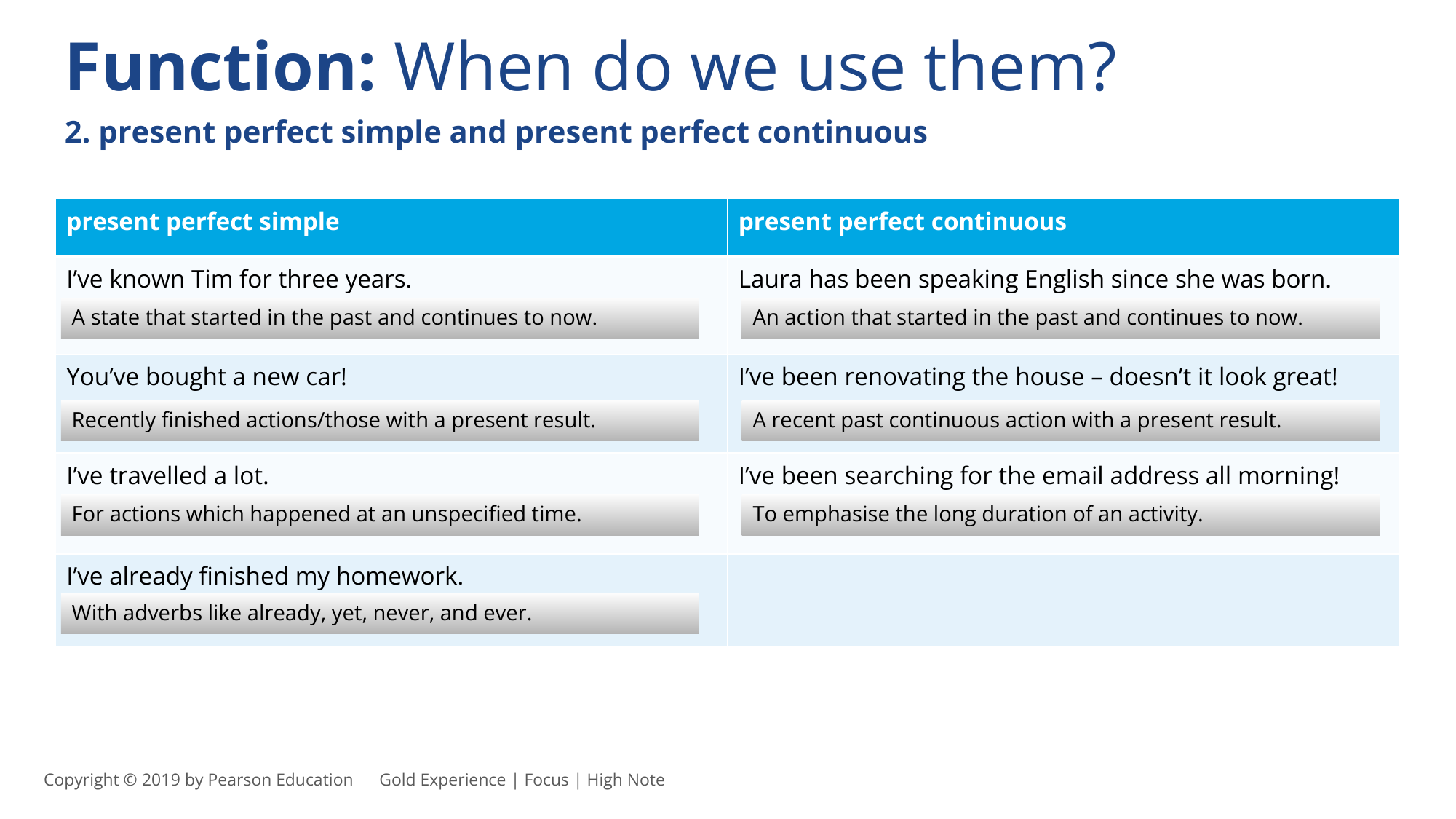

Function: When do we use them?
2. present perfect simple and present perfect continuous
| present perfect simple | present perfect continuous |
| --- | --- |
| I’ve known Tim for three years. | Laura has been speaking English since she was born. |
| You’ve bought a new car! | I’ve been renovating the house – doesn’t it look great! |
| I’ve travelled a lot. | I’ve been searching for the email address all morning! |
| I’ve already finished my homework. |  |
A state that started in the past and continues to now.
An action that started in the past and continues to now.
Recently finished actions/those with a present result.

A recent past continuous action with a present result.
To emphasise the long duration of an activity.
For actions which happened at an unspecified time.
With adverbs like already, yet, never, and ever.
Copyright © 2019 by Pearson Education      Gold Experience | Focus | High Note